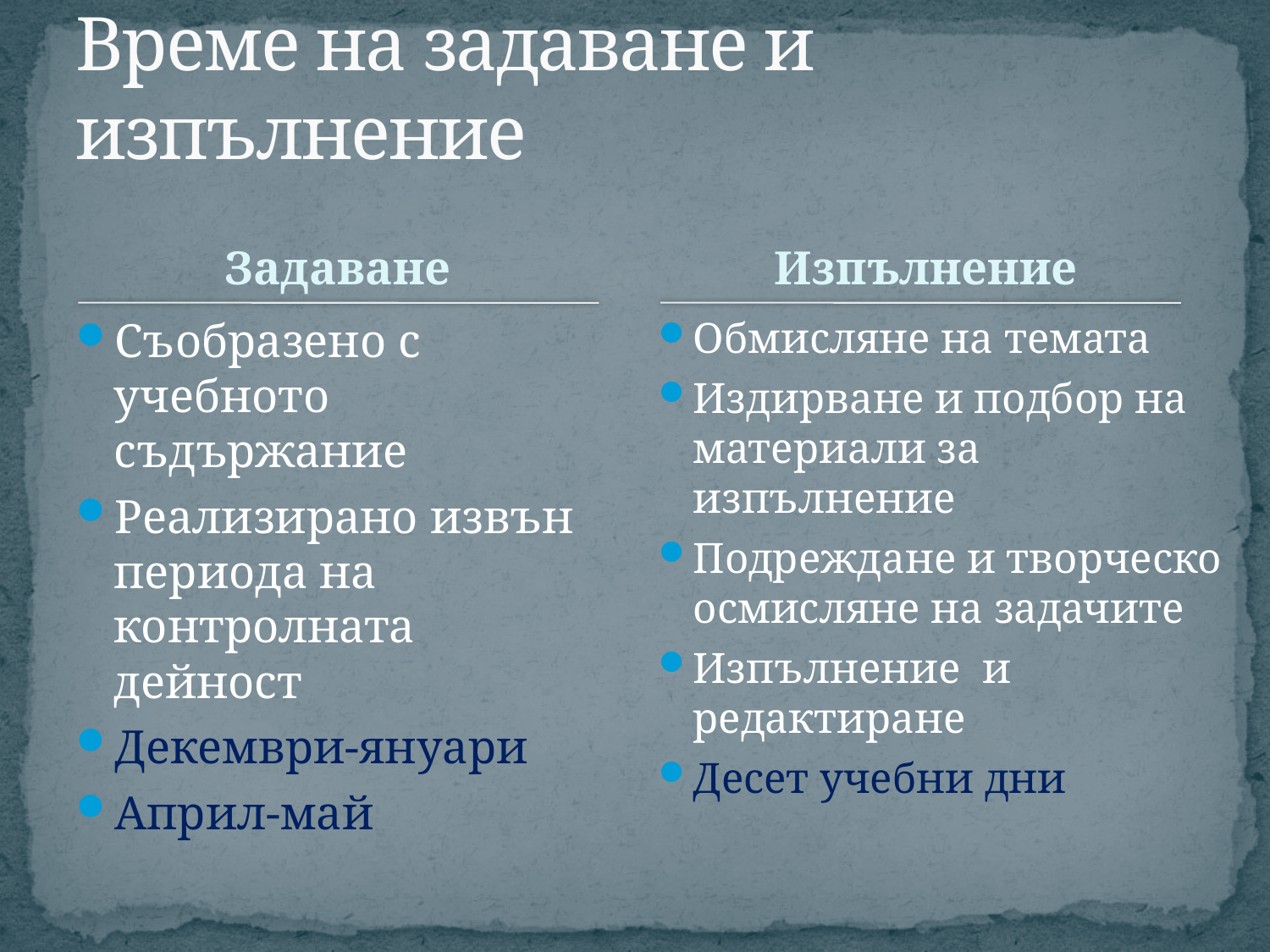

# Време на задаване и изпълнение
Задаване
Изпълнение
Съобразено с учебното съдържание
Реализирано извън периода на контролната дейност
Декември-януари
Април-май
Обмисляне на темата
Издирване и подбор на материали за изпълнение
Подреждане и творческо осмисляне на задачите
Изпълнение  и редактиране
Десет учебни дни